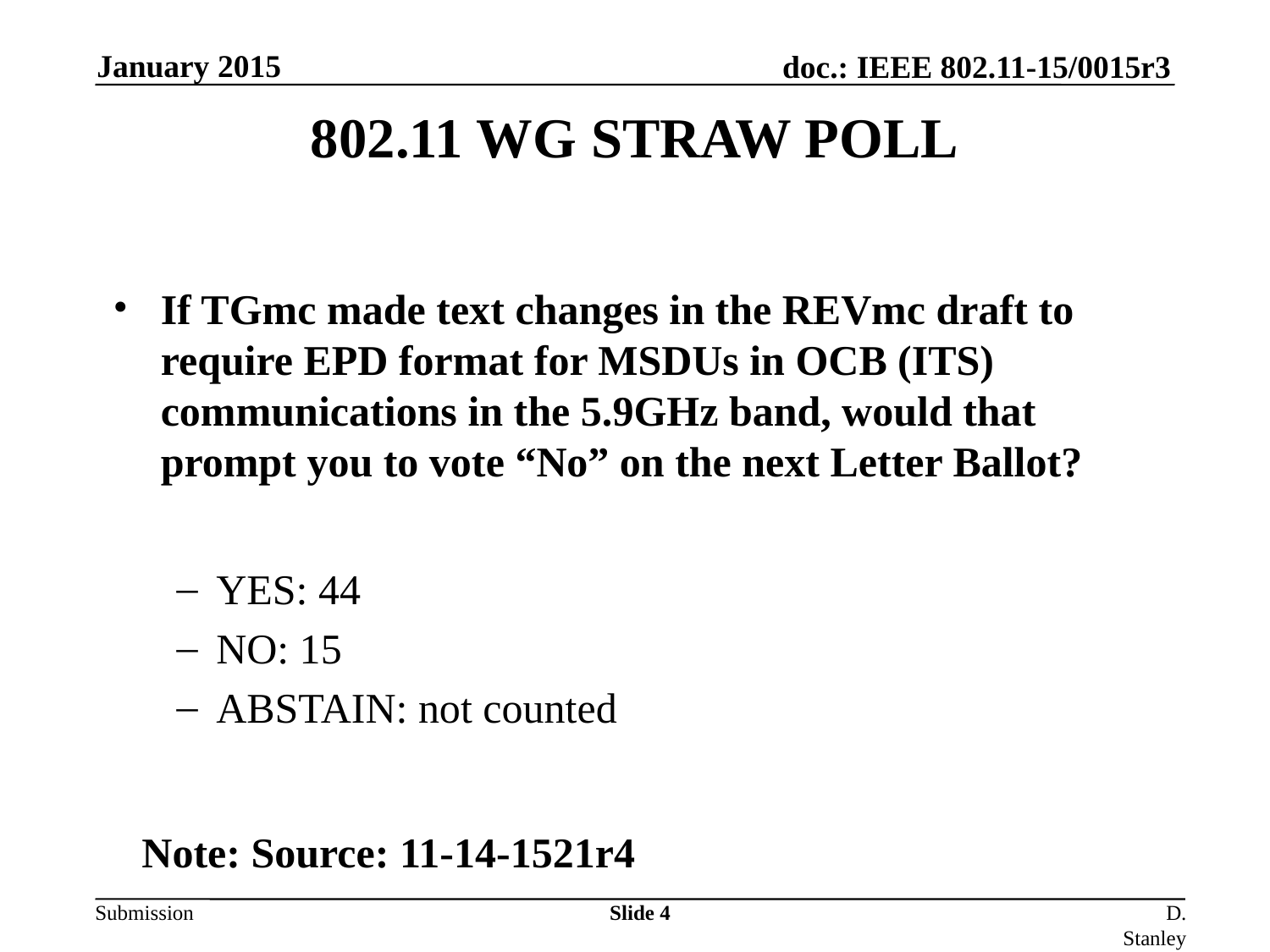

802.11 WG STRAW POLL
January 2015
If TGmc made text changes in the REVmc draft to require EPD format for MSDUs in OCB (ITS) communications in the 5.9GHz band, would that prompt you to vote “No” on the next Letter Ballot?

YES: 44
NO: 15
ABSTAIN: not counted

Note: Source: 11-14-1521r4
Slide 4

D. Stanley Aruba Networks